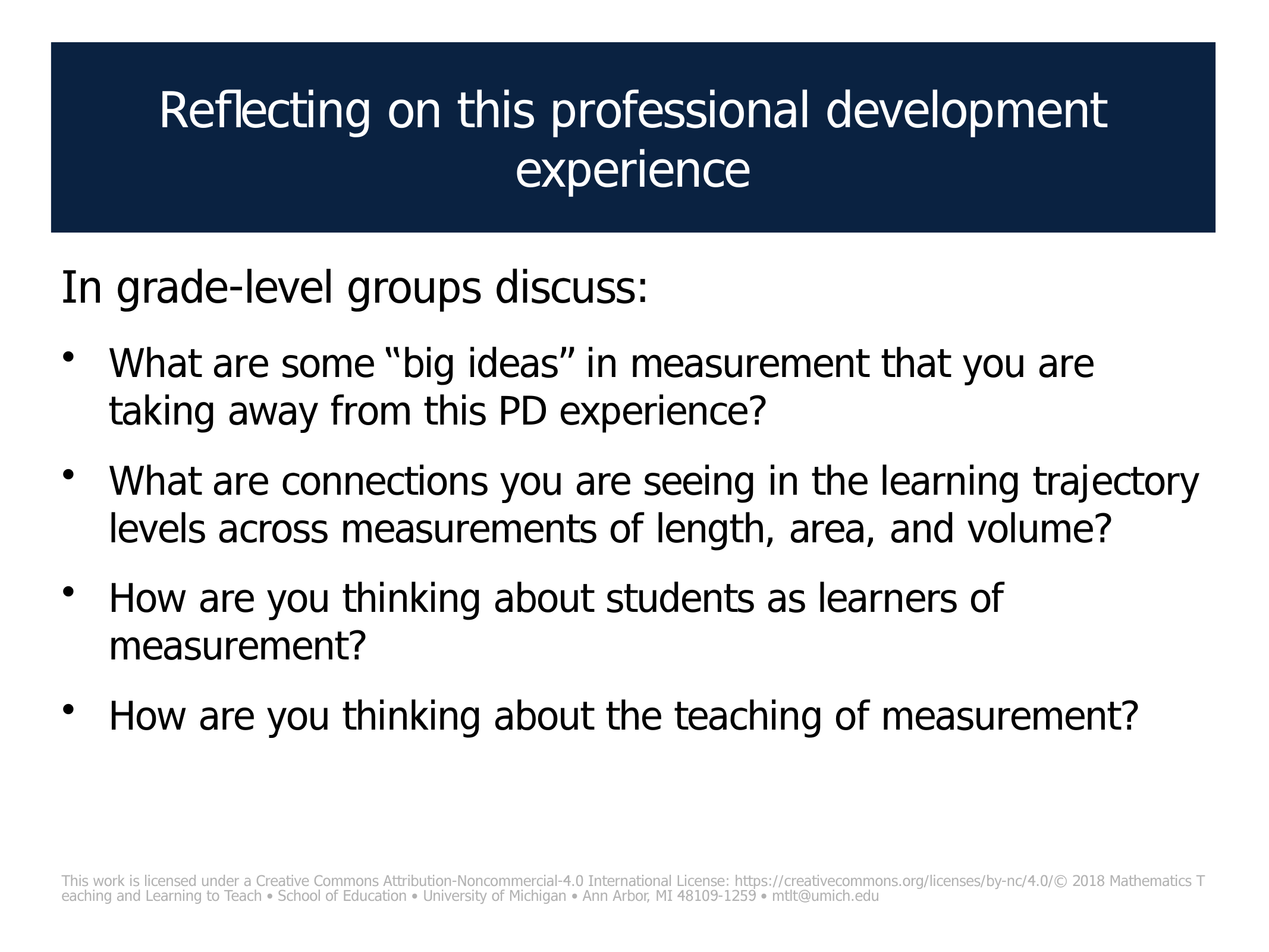

# Reflecting on this professional development experience
In grade-level groups discuss:
What are some “big ideas” in measurement that you are taking away from this PD experience?
What are connections you are seeing in the learning trajectory levels across measurements of length, area, and volume?
How are you thinking about students as learners of measurement?
How are you thinking about the teaching of measurement?
This work is licensed under a Creative Commons Attribution-Noncommercial-4.0 International License: https://creativecommons.org/licenses/by-nc/4.0/
© 2018 Mathematics Teaching and Learning to Teach • School of Education • University of Michigan • Ann Arbor, MI 48109-1259 • mtlt@umich.edu